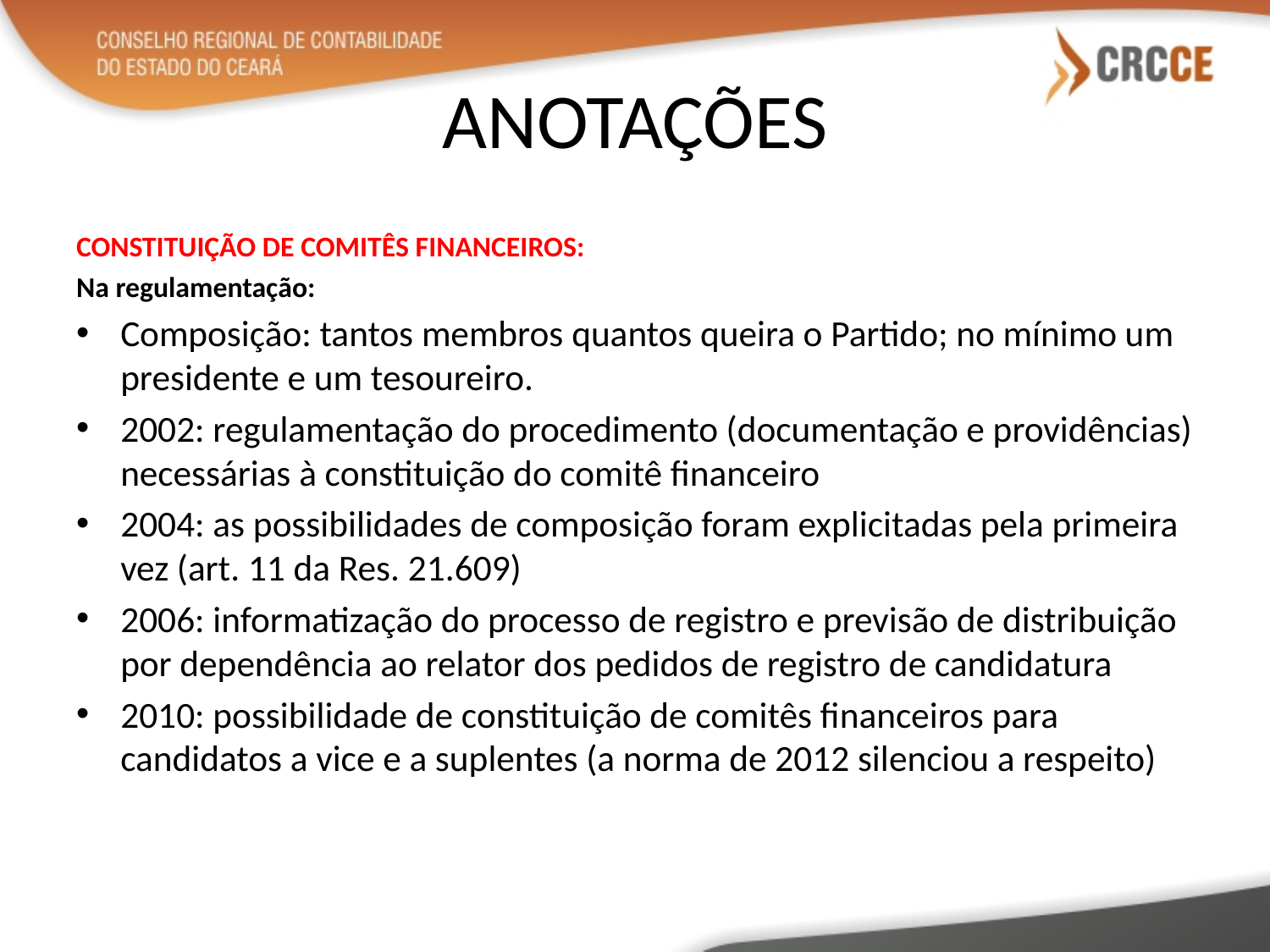

# ANOTAÇÕES
CONSTITUIÇÃO DE COMITÊS FINANCEIROS:
Na regulamentação:
Composição: tantos membros quantos queira o Partido; no mínimo um presidente e um tesoureiro.
2002: regulamentação do procedimento (documentação e providências) necessárias à constituição do comitê financeiro
2004: as possibilidades de composição foram explicitadas pela primeira vez (art. 11 da Res. 21.609)
2006: informatização do processo de registro e previsão de distribuição por dependência ao relator dos pedidos de registro de candidatura
2010: possibilidade de constituição de comitês financeiros para candidatos a vice e a suplentes (a norma de 2012 silenciou a respeito)